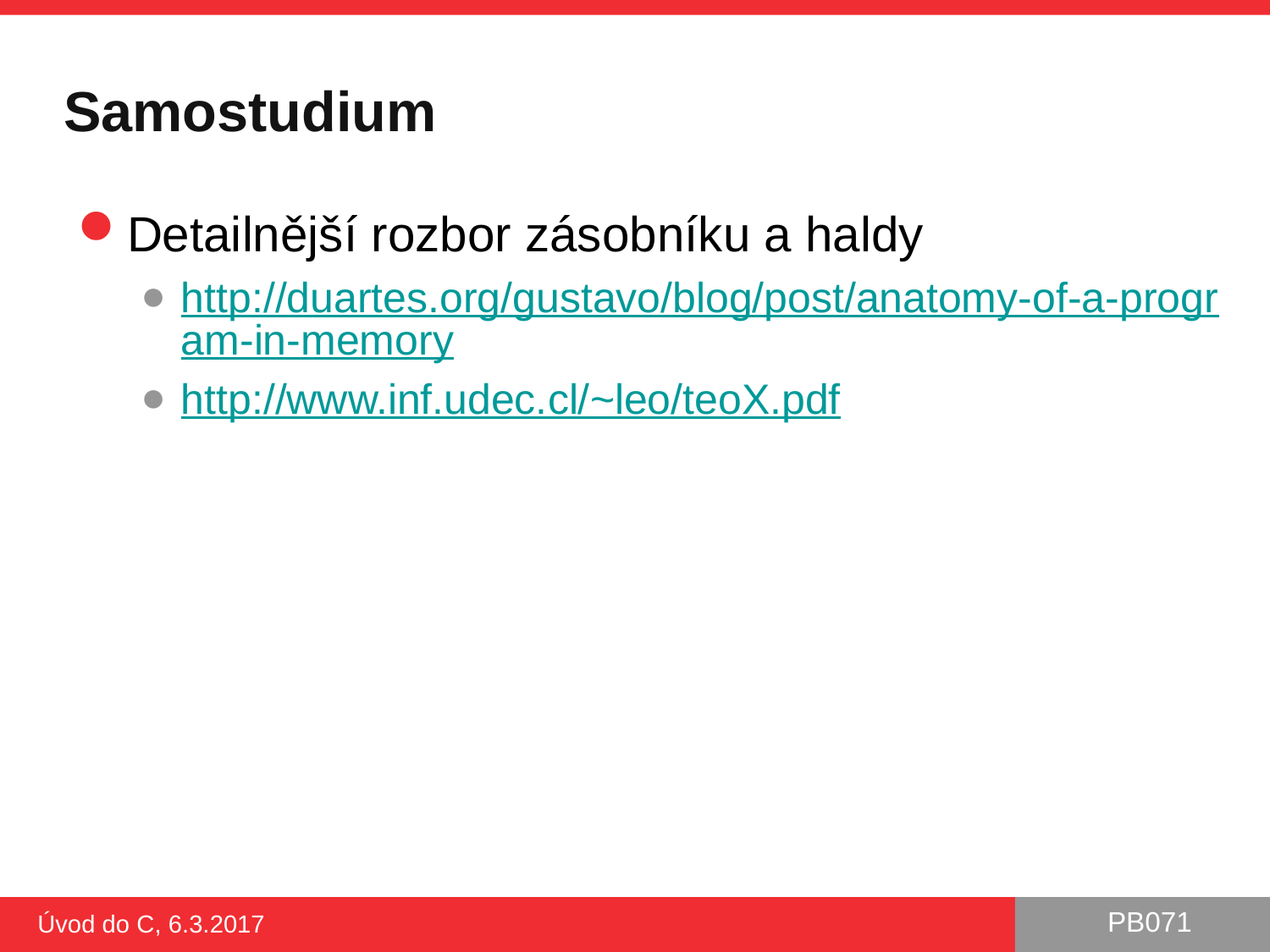

# Samostudium
Detailnější rozbor zásobníku a haldy
http://duartes.org/gustavo/blog/post/anatomy-of-a-program-in-memory
http://www.inf.udec.cl/~leo/teoX.pdf

Úvod do C, 6.3.2017